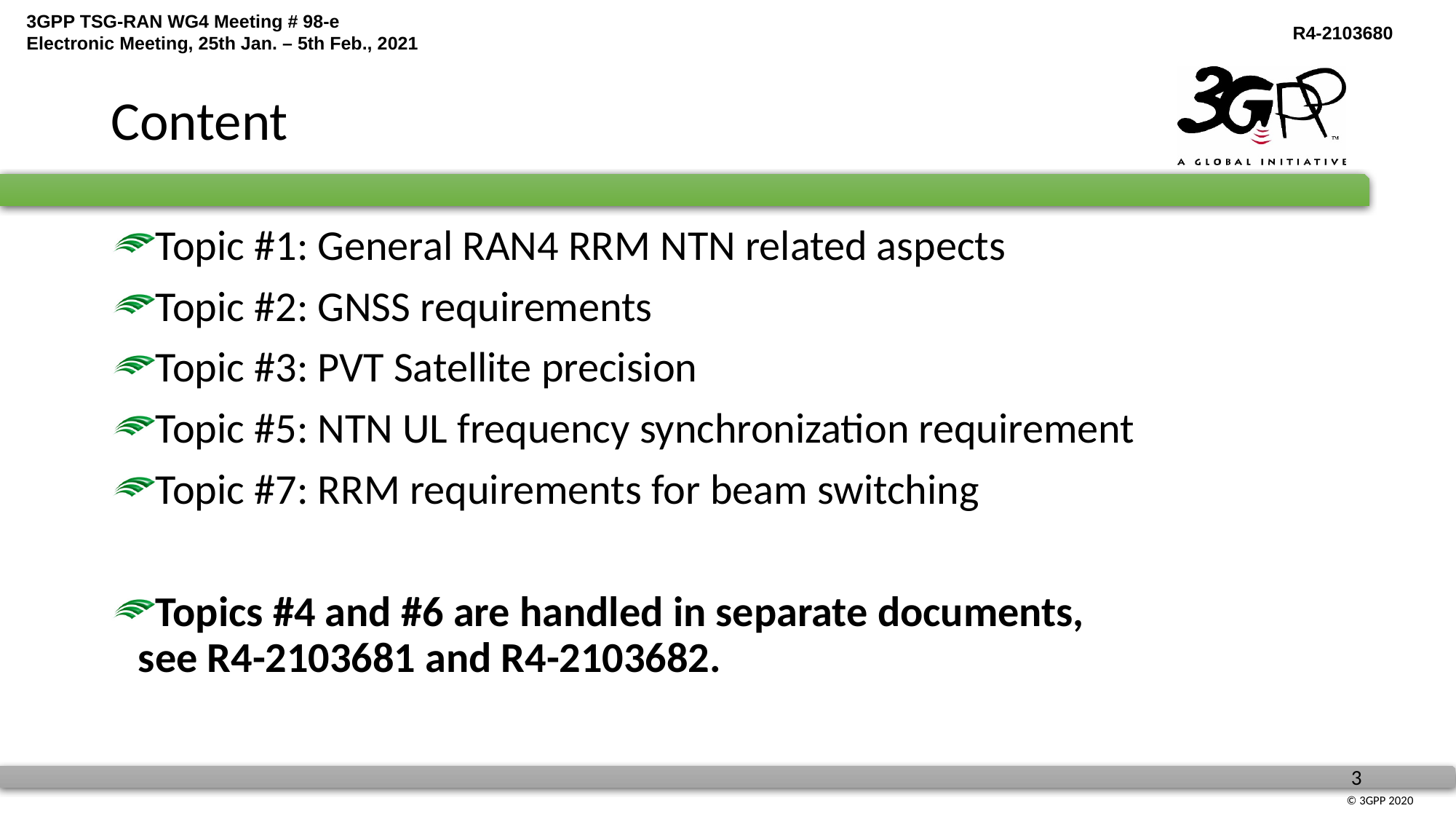

# Content
Topic #1: General RAN4 RRM NTN related aspects
Topic #2: GNSS requirements
Topic #3: PVT Satellite precision
Topic #5: NTN UL frequency synchronization requirement
Topic #7: RRM requirements for beam switching

Topics #4 and #6 are handled in separate documents,
see R4-2103681 and R4-2103682.